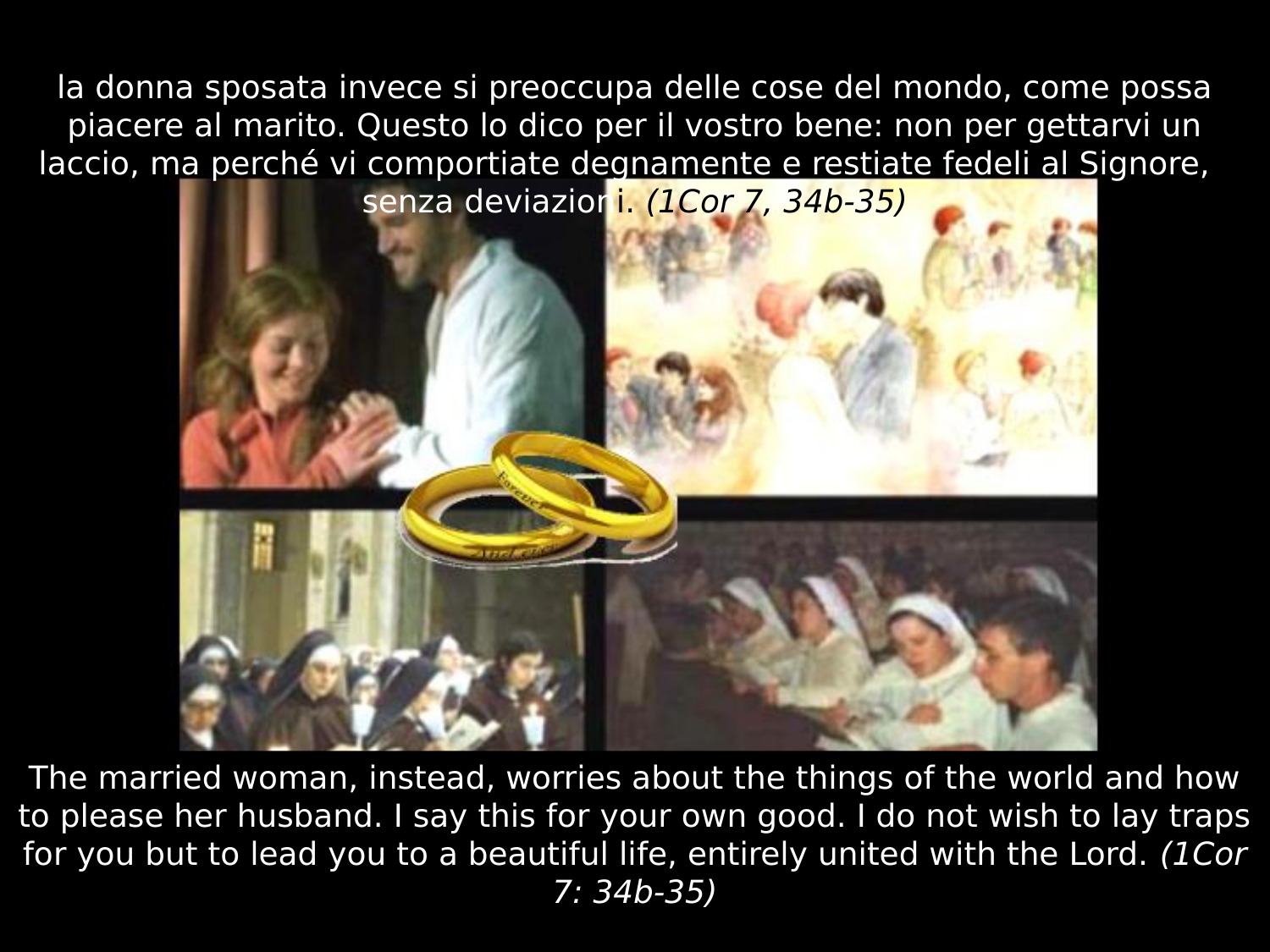

# la donna sposata invece si preoccupa delle cose del mondo, come possa piacere al marito. Questo lo dico per il vostro bene: non per gettarvi un laccio, ma perché vi comportiate degnamente e restiate fedeli al Signore,   senza deviazioni. (1Cor 7, 34b-35)
The married woman, instead, worries about the things of the world and how to please her husband. I say this for your own good. I do not wish to lay traps for you but to lead you to a beautiful life, entirely united with the Lord. (1Cor 7: 34b-35)